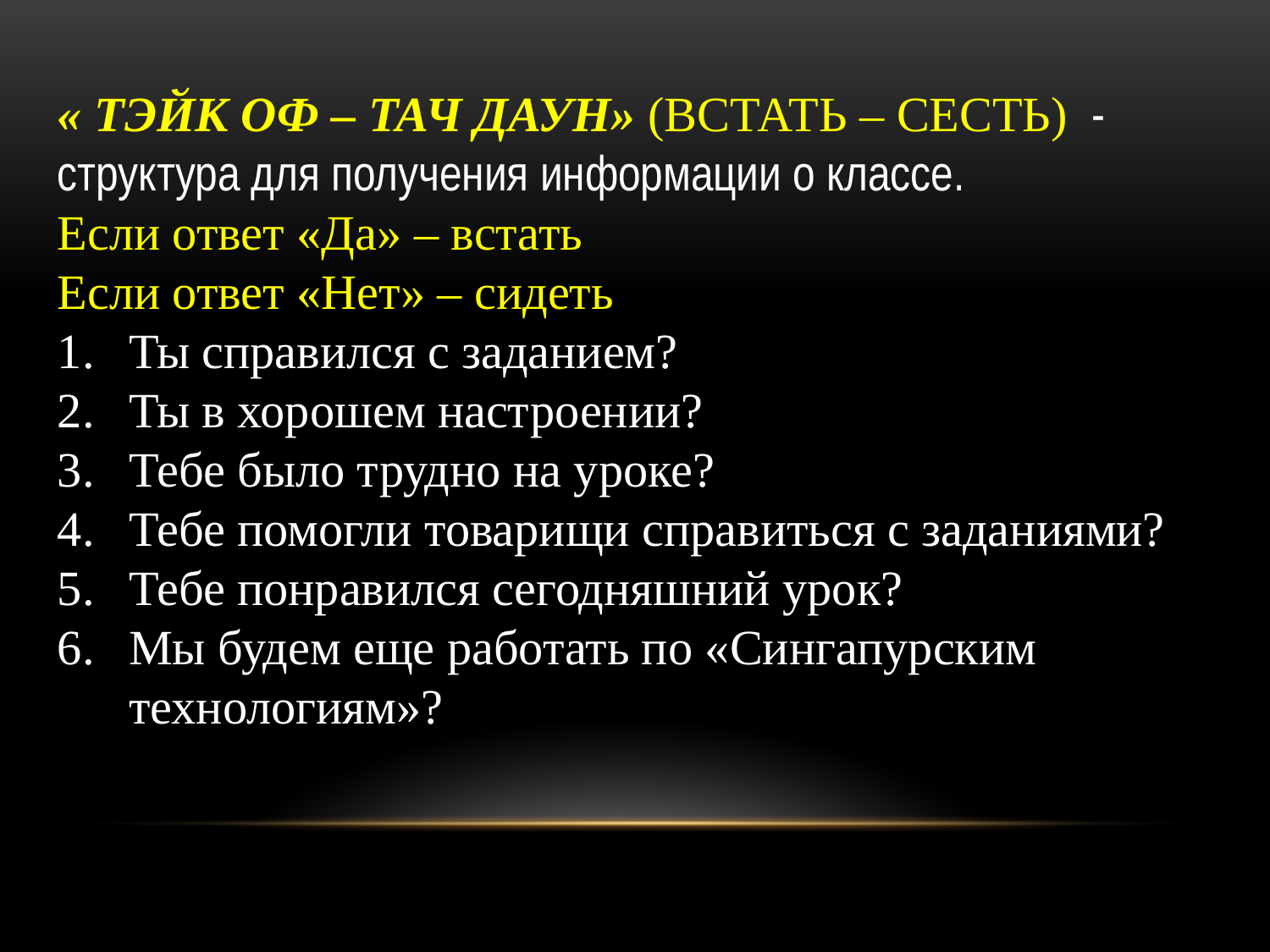

« ТЭЙК ОФ – ТАЧ ДАУН» (ВСТАТЬ – СЕСТЬ)  - структура для получения информации о классе.
Если ответ «Да» – встать
Если ответ «Нет» – сидеть
Ты справился с заданием?
Ты в хорошем настроении?
Тебе было трудно на уроке?
Тебе помогли товарищи справиться с заданиями?
Тебе понравился сегодняшний урок?
Мы будем еще работать по «Сингапурским технологиям»?